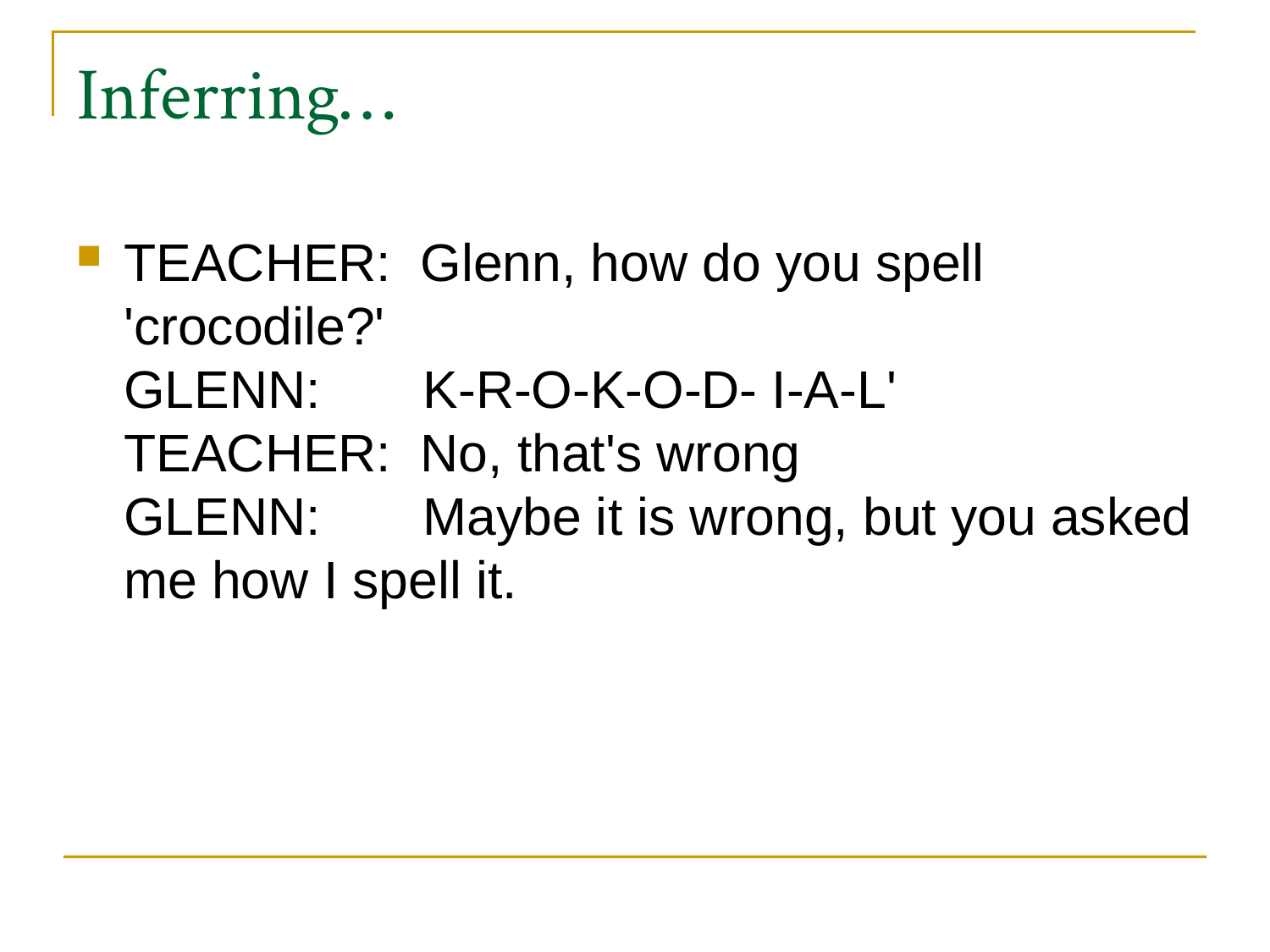

# Inferring…
TEACHER:  Glenn, how do you spell 'crocodile?'
GLENN:       K-R-O-K-O-D- I-A-L'
TEACHER:  No, that's wrong
GLENN:       Maybe it is wrong, but you asked me how I spell it.